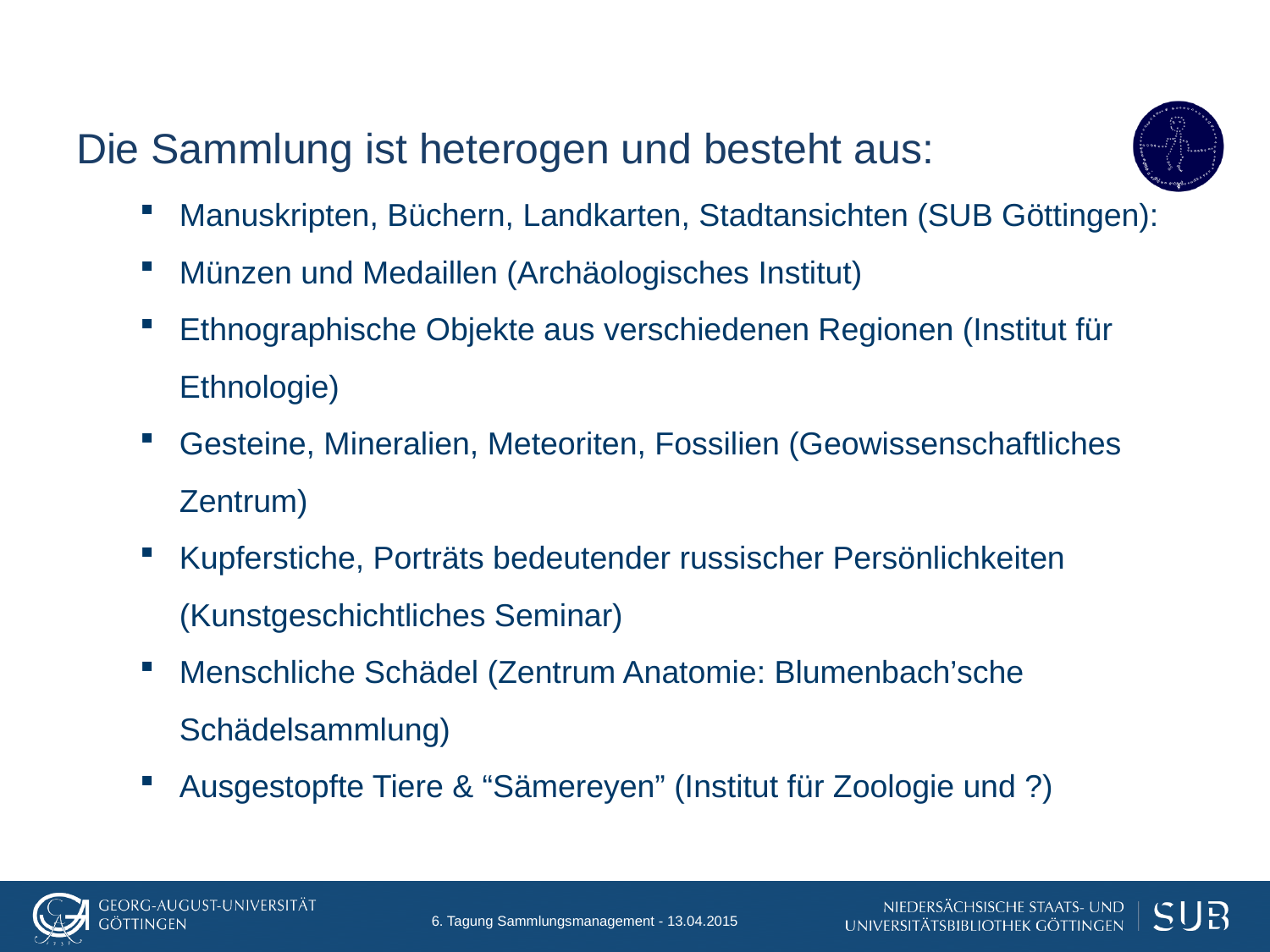

Die Sammlung ist heterogen und besteht aus:
Manuskripten, Büchern, Landkarten, Stadtansichten (SUB Göttingen):
Münzen und Medaillen (Archäologisches Institut)
Ethnographische Objekte aus verschiedenen Regionen (Institut für Ethnologie)
Gesteine, Mineralien, Meteoriten, Fossilien (Geowissenschaftliches Zentrum)
Kupferstiche, Porträts bedeutender russischer Persönlichkeiten (Kunstgeschichtliches Seminar)
Menschliche Schädel (Zentrum Anatomie: Blumenbach’sche Schädelsammlung)
Ausgestopfte Tiere & “Sämereyen” (Institut für Zoologie und ?)

6. Tagung Sammlungsmanagement - 13.04.2015